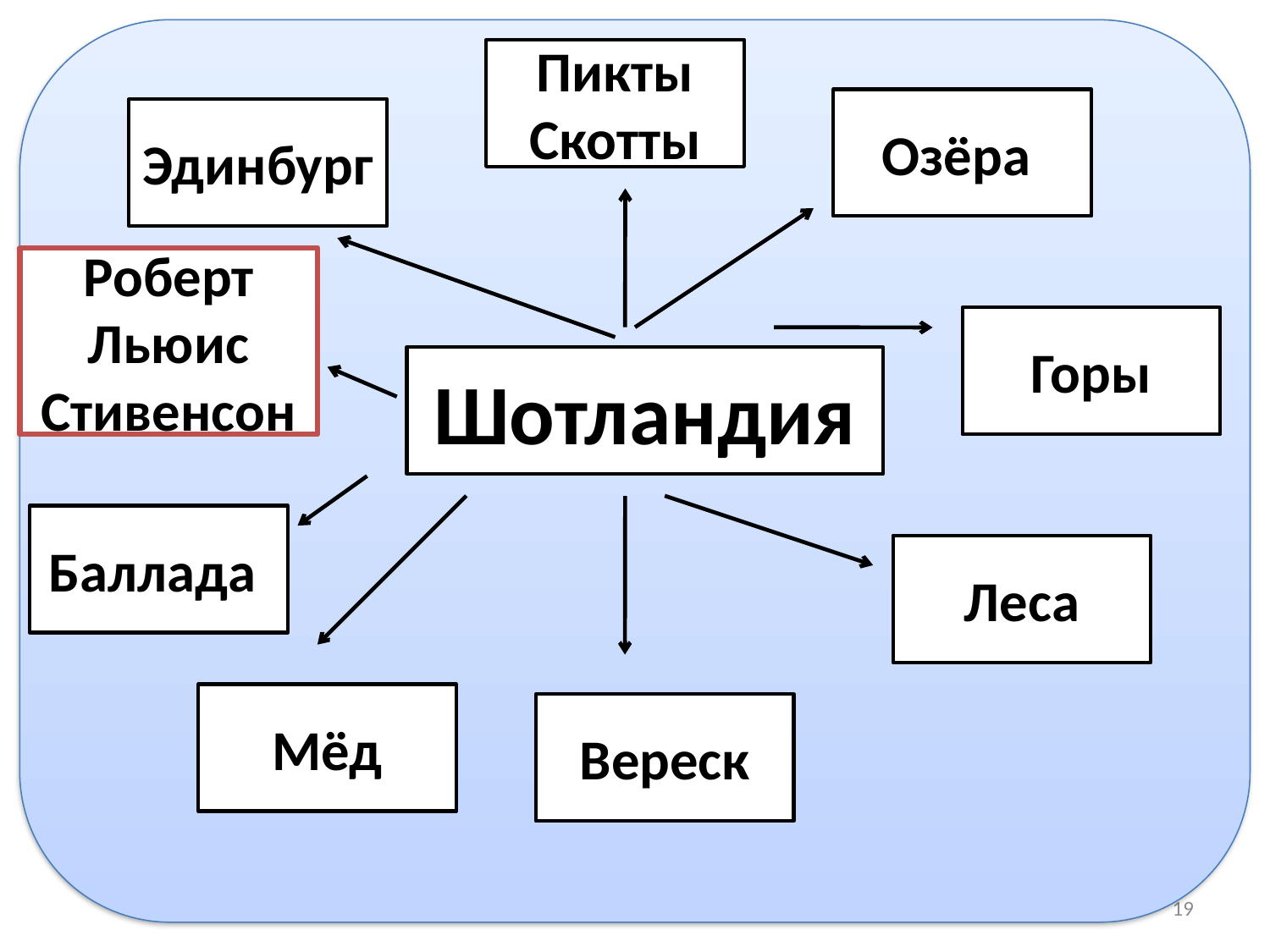

Пикты
Скотты
Озёра
Эдинбург
Роберт
Льюис
Стивенсон
Горы
Шотландия
Баллада
Леса
Мёд
Вереск
19